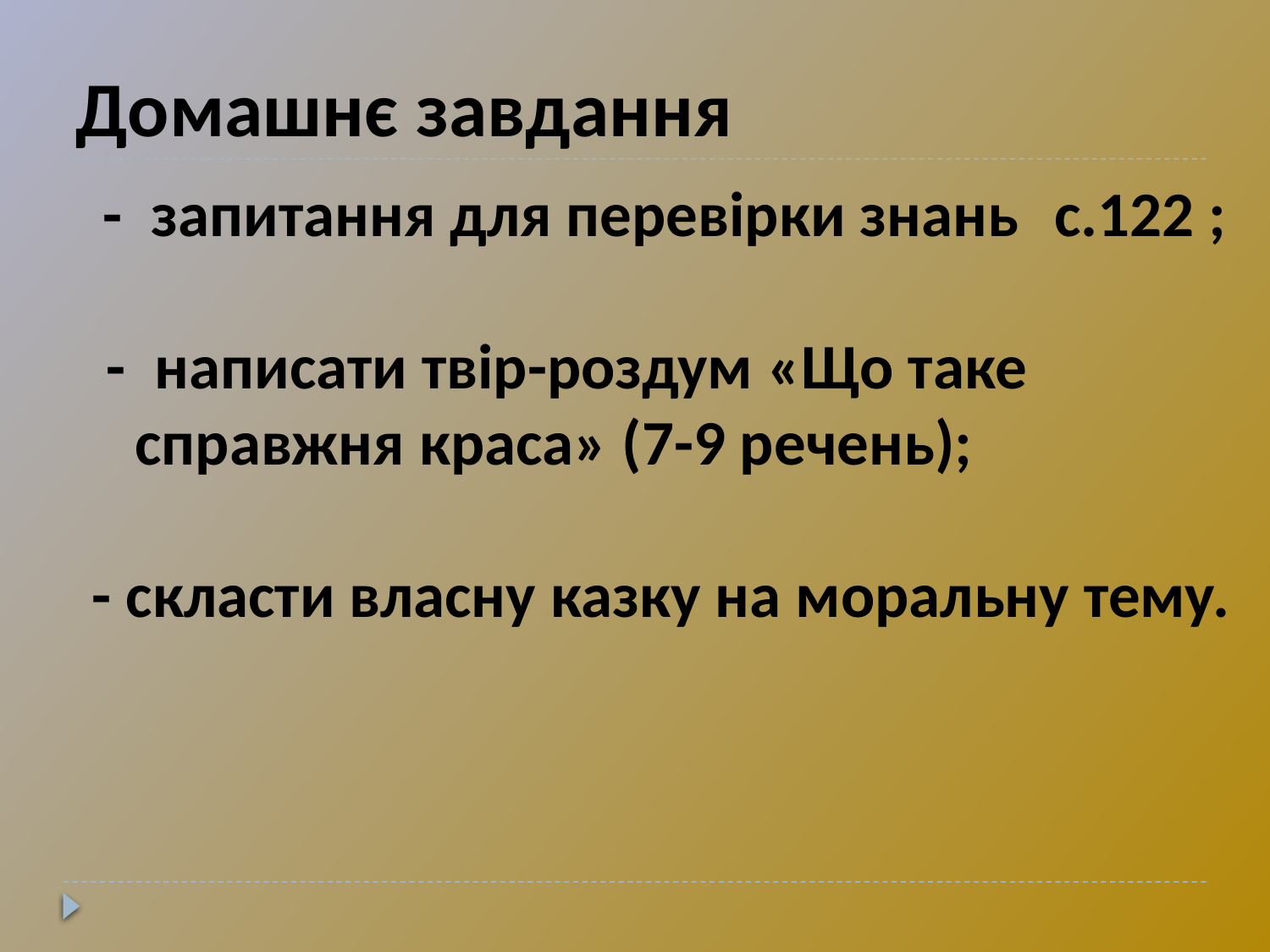

-  запитання для перевірки знань   с.122 ;

  -  написати твір-роздум «Що таке
    справжня краса» (7-9 речень);

 - скласти власну казку на моральну тему.

# Домашнє завдання